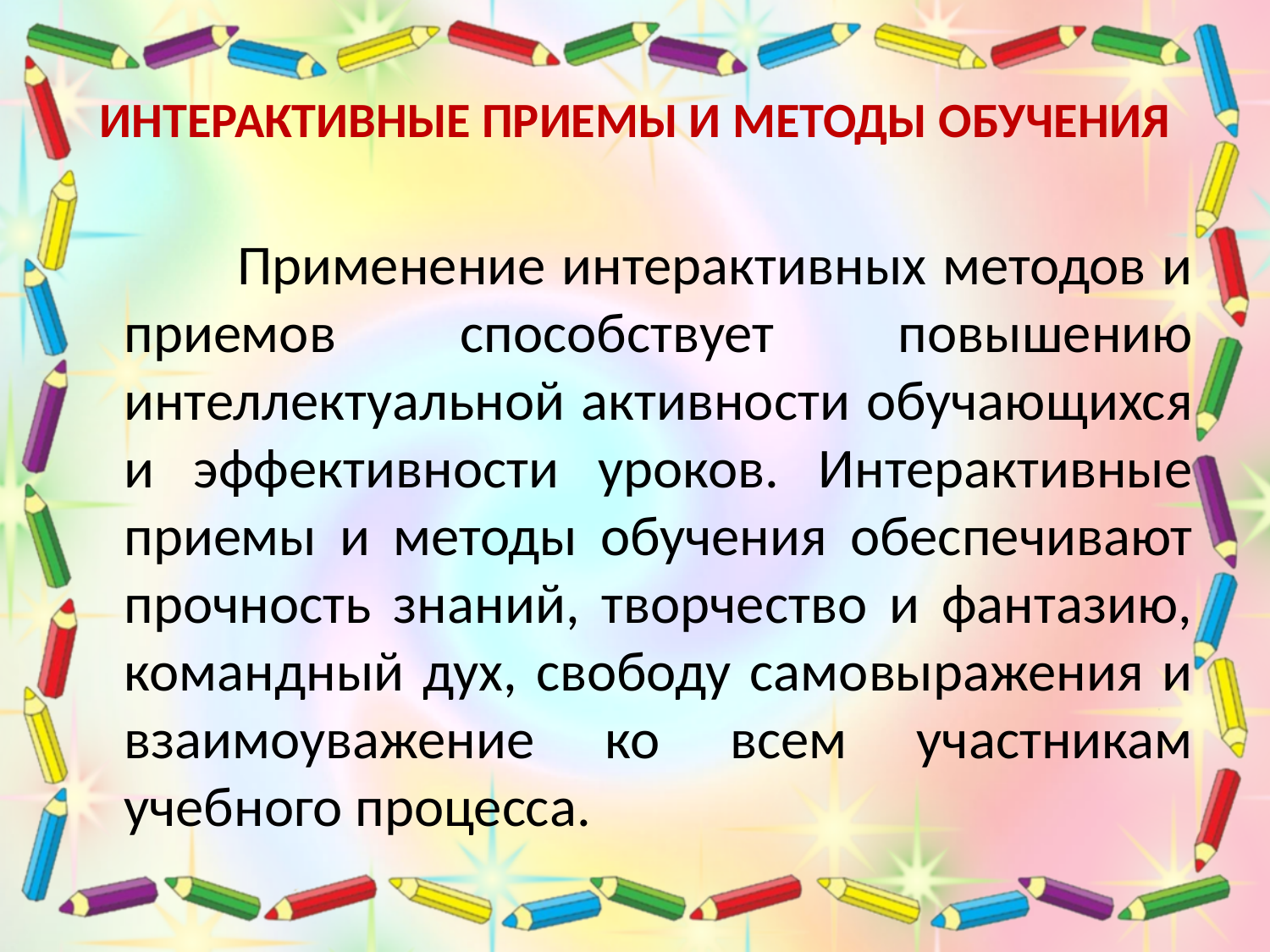

# Интерактивные приемы и методы обучения
          Применение интерактивных методов и приемов способствует повышению интеллектуальной активности обучающихся и эффективности уроков. Интерактивные приемы и методы обучения обеспечивают прочность знаний, творчество и фантазию, командный дух, свободу самовыражения и взаимоуважение ко всем участникам учебного процесса.